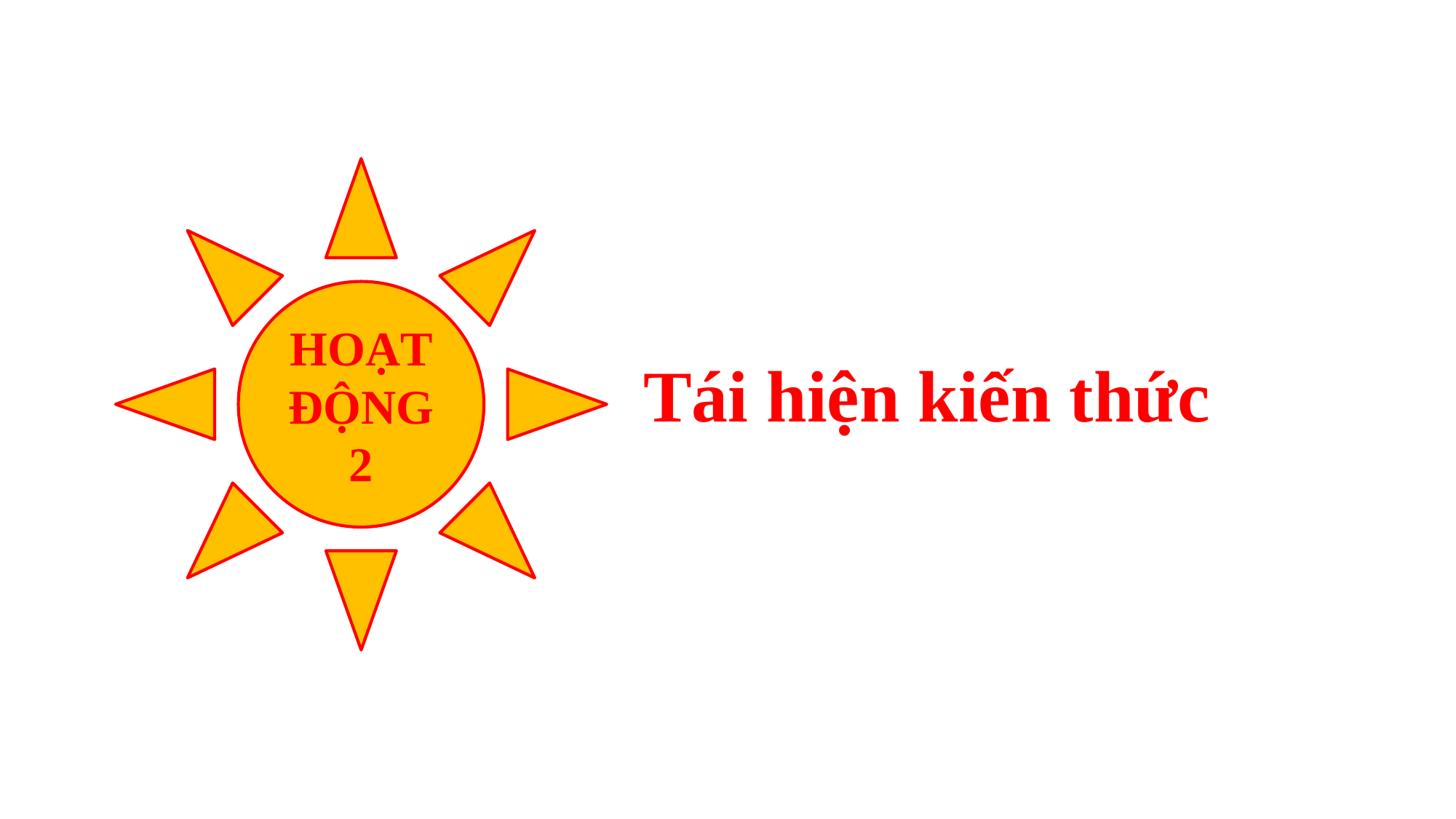

HOẠT ĐỘNG 2
Tái hiện kiến thức